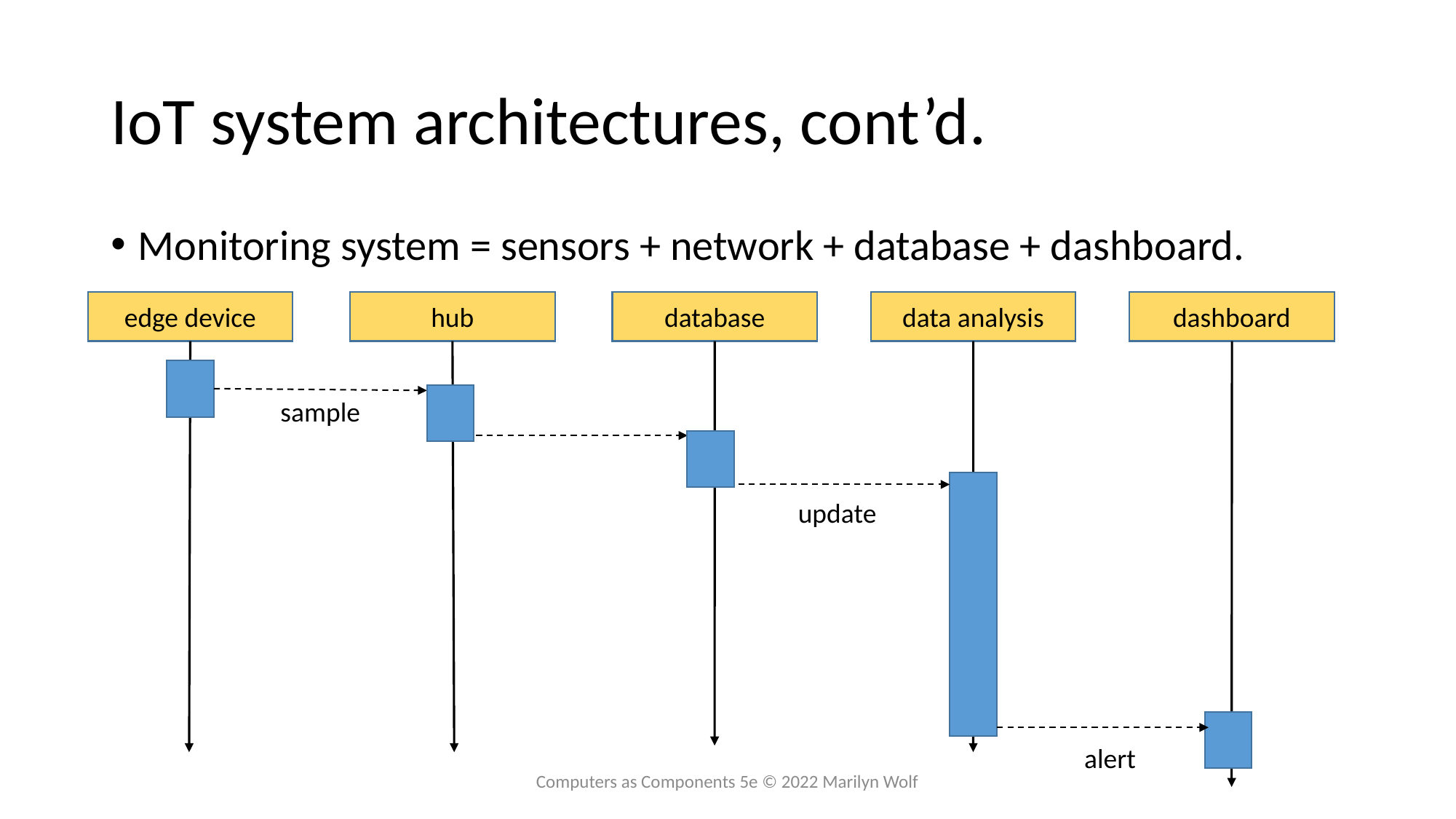

# IoT system architectures, cont’d.
Monitoring system = sensors + network + database + dashboard.
edge device
hub
database
data analysis
dashboard

sample

update

alert
Computers as Components 5e © 2022 Marilyn Wolf